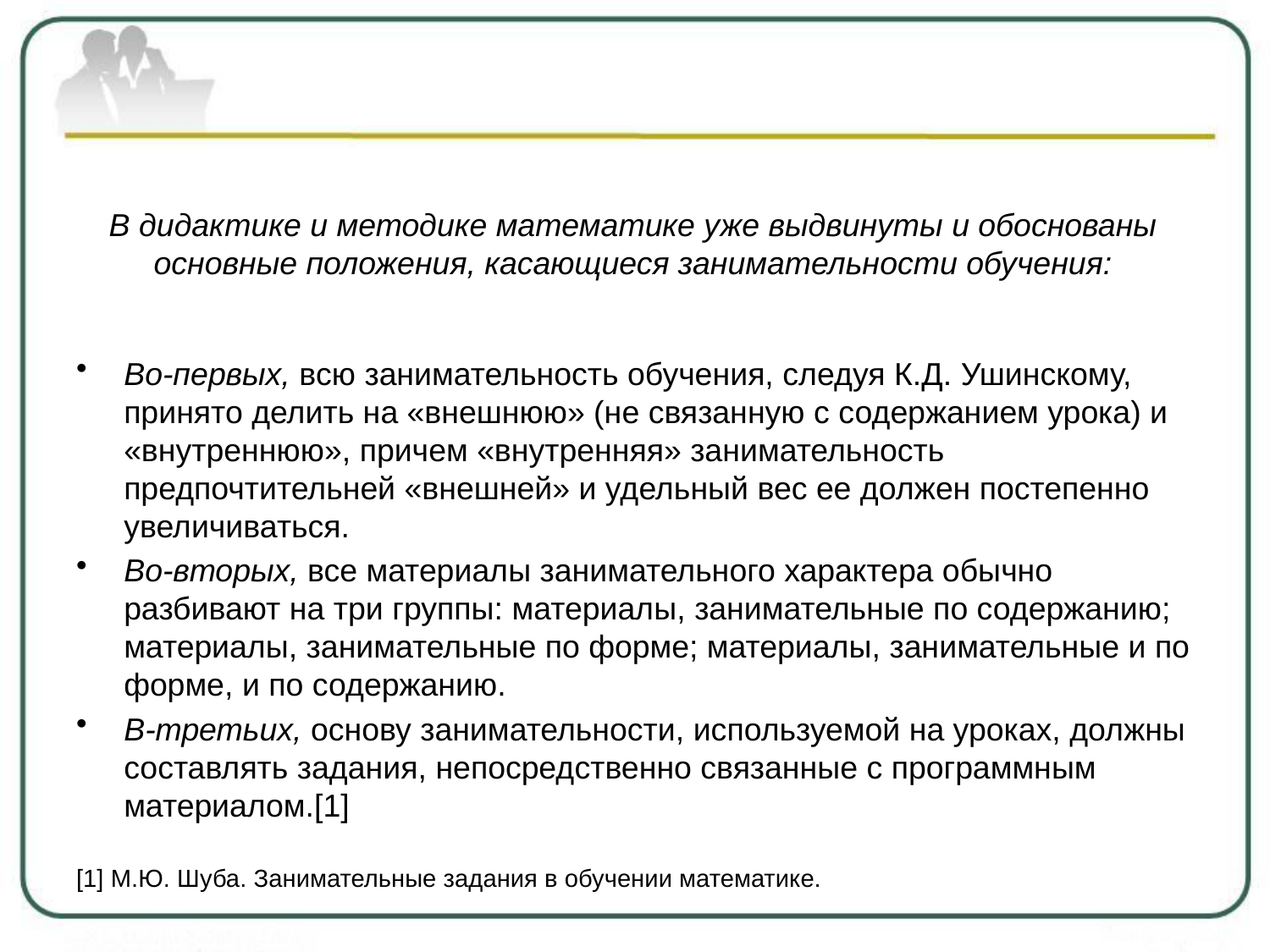

# В дидактике и методике математике уже выдвинуты и обоснованы основные положения, касающиеся занимательности обучения:
Во-первых, всю занимательность обучения, следуя К.Д. Ушинскому, принято делить на «внешнюю» (не связанную с содержанием урока) и «внутреннюю», причем «внутренняя» занимательность предпочтительней «внешней» и удельный вес ее должен постепенно увеличиваться.
Во-вторых, все материалы занимательного характера обычно разбивают на три группы: материалы, занимательные по содержанию; материалы, занимательные по форме; материалы, занимательные и по форме, и по содержанию.
В-третьих, основу занимательности, используемой на уроках, должны составлять задания, непосредственно связанные с программным материалом.[1]

[1] М.Ю. Шуба. Занимательные задания в обучении математике.